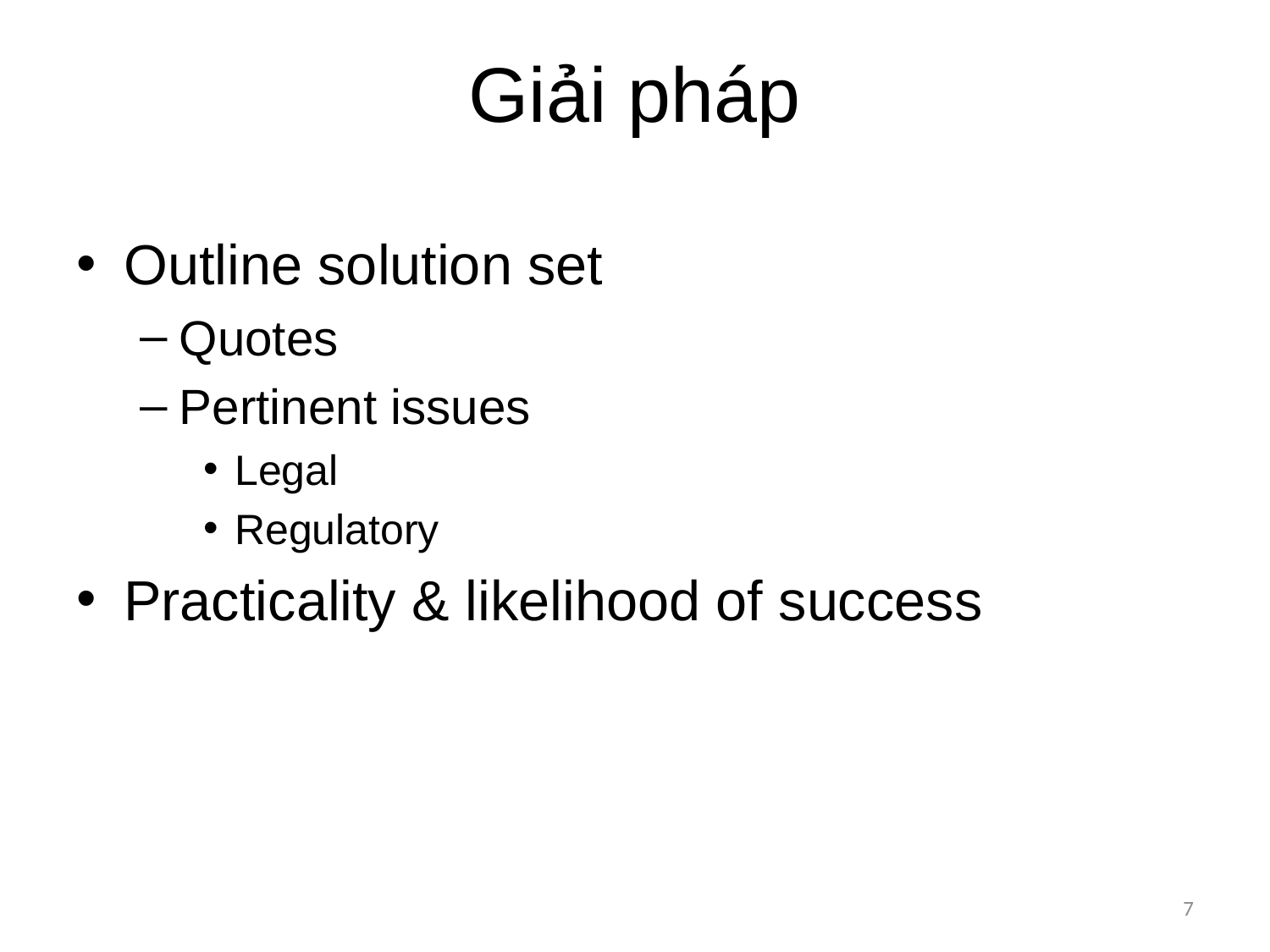

# Giải pháp
Outline solution set
Quotes
Pertinent issues
Legal
Regulatory
Practicality & likelihood of success

7